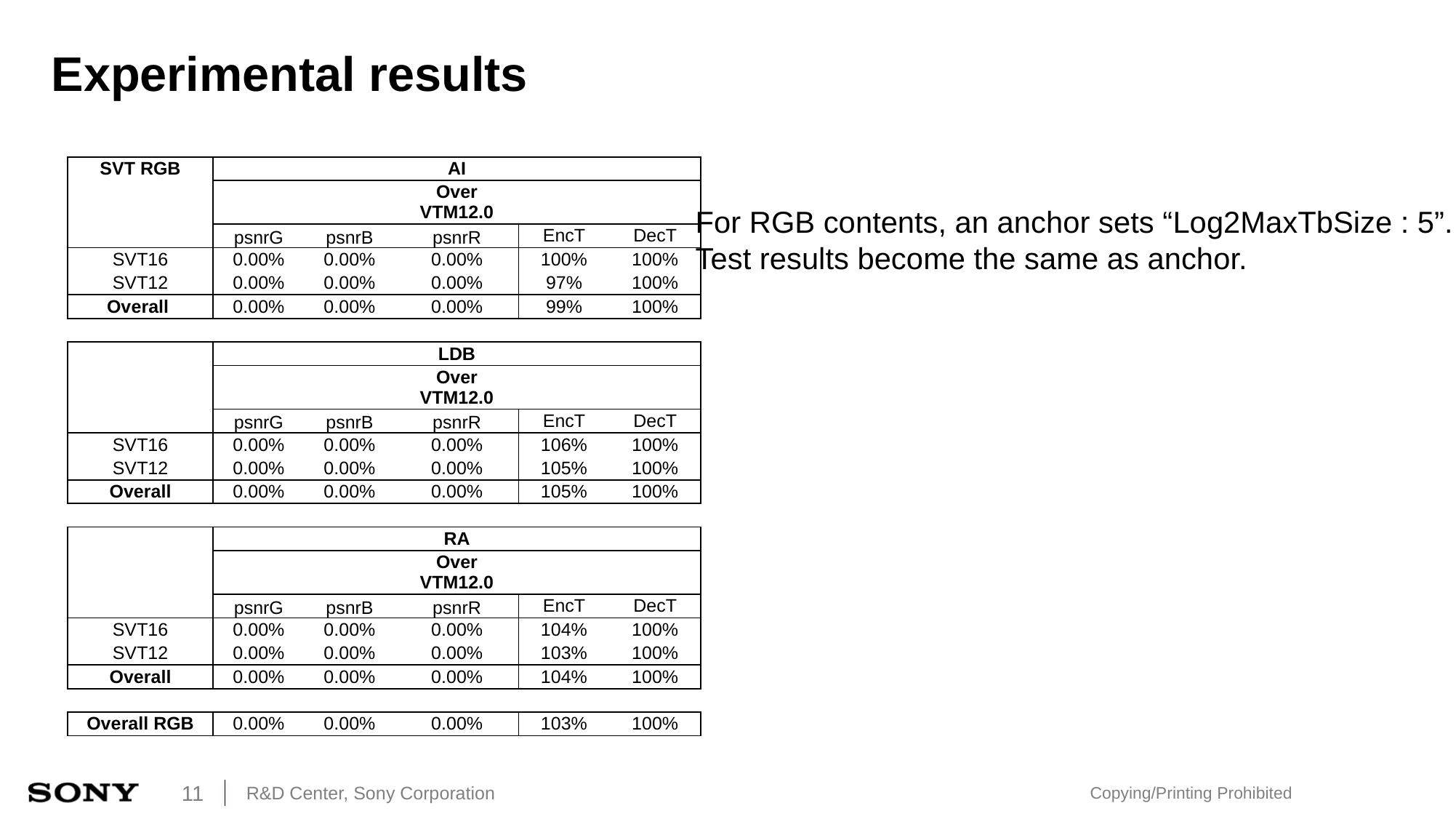

# Experimental results
| SVT RGB |  |  | AI |  |  |
| --- | --- | --- | --- | --- | --- |
|  |  |  | Over VTM12.0 |  |  |
|  | psnrG | psnrB | psnrR | EncT | DecT |
| SVT16 | 0.00% | 0.00% | 0.00% | 100% | 100% |
| SVT12 | 0.00% | 0.00% | 0.00% | 97% | 100% |
| Overall | 0.00% | 0.00% | 0.00% | 99% | 100% |
|  |  |  |  |  |  |
|  |  |  | LDB |  |  |
|  |  |  | Over VTM12.0 |  |  |
|  | psnrG | psnrB | psnrR | EncT | DecT |
| SVT16 | 0.00% | 0.00% | 0.00% | 106% | 100% |
| SVT12 | 0.00% | 0.00% | 0.00% | 105% | 100% |
| Overall | 0.00% | 0.00% | 0.00% | 105% | 100% |
|  |  |  |  |  |  |
|  |  |  | RA |  |  |
|  |  |  | Over VTM12.0 |  |  |
|  | psnrG | psnrB | psnrR | EncT | DecT |
| SVT16 | 0.00% | 0.00% | 0.00% | 104% | 100% |
| SVT12 | 0.00% | 0.00% | 0.00% | 103% | 100% |
| Overall | 0.00% | 0.00% | 0.00% | 104% | 100% |
|  |  |  |  |  |  |
| Overall RGB | 0.00% | 0.00% | 0.00% | 103% | 100% |
For RGB contents, an anchor sets “Log2MaxTbSize : 5”.
Test results become the same as anchor.